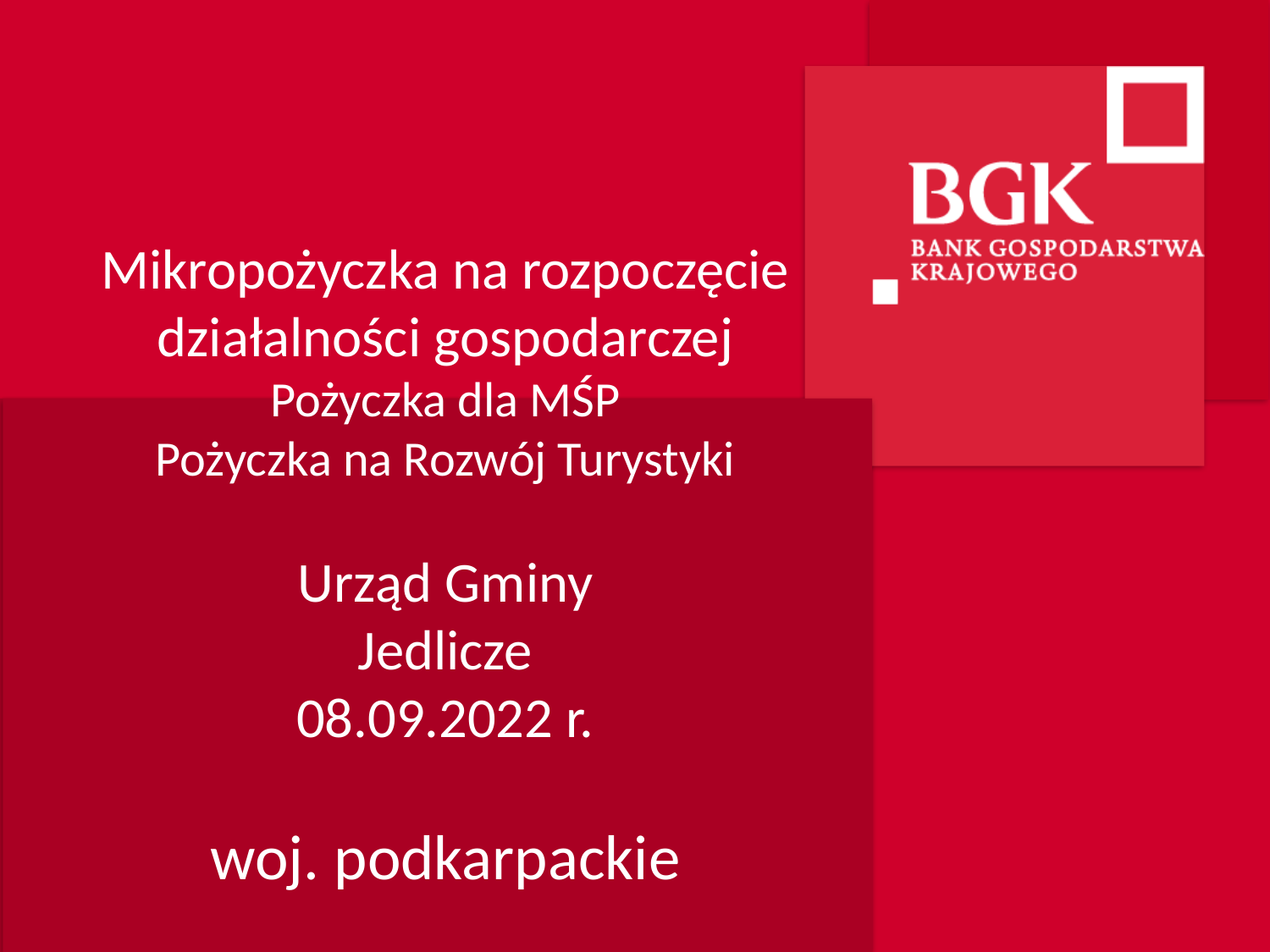

# Mikropożyczka na rozpoczęcie działalności gospodarczej Pożyczka dla MŚP Pożyczka na Rozwój Turystyki Urząd Gminy Jedlicze 08.09.2022 r. woj. podkarpackie